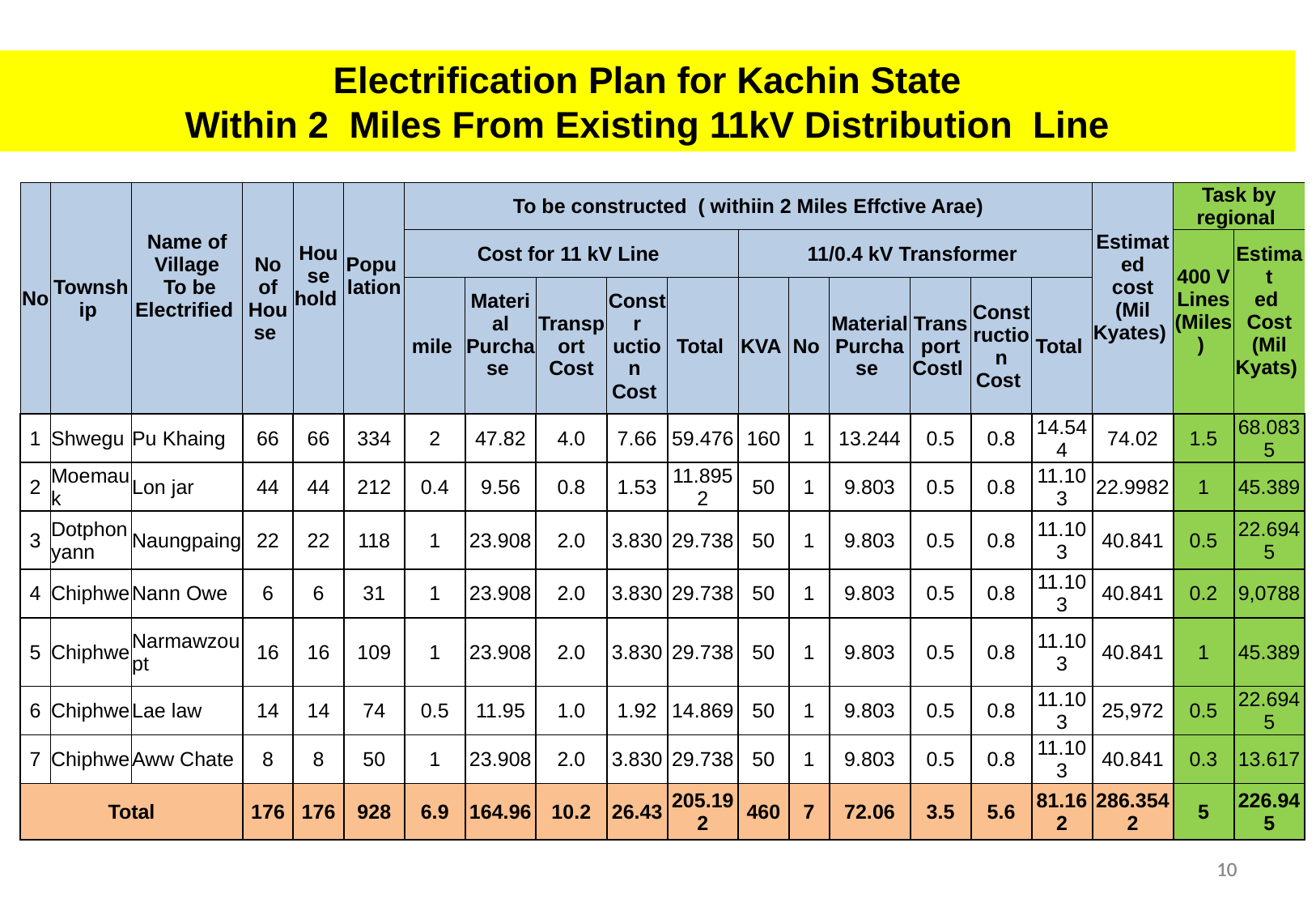

Electrification Plan for Kachin State
Within 2  Miles From Existing 11kV Distribution  Line
| No | Township | Name of Village To be Electrified | No of House | House hold | Popu lation | To be constructed ( withiin 2 Miles Effctive Arae) |  |  |  |  |  |  |  |  |  |  | Estimated cost (Mil Kyates) | Task by regional |  |
| --- | --- | --- | --- | --- | --- | --- | --- | --- | --- | --- | --- | --- | --- | --- | --- | --- | --- | --- | --- |
|  |  |  |  |  |  | Cost for 11 kV Line |  |  |  |  | 11/0.4 kV Transformer |  |  |  |  |  |  | 400 V Lines (Miles) | Estimat ed Cost (Mil Kyats) |
|  |  |  |  |  |  | mile | Material Purchase | Transp ort Cost | Constr uction Cost | Total | KVA | No | Material Purchase | Transport Costl | Construction Cost | Total |  |  |  |
| 1 | Shwegu | Pu Khaing | 66 | 66 | 334 | 2 | 47.82 | 4.0 | 7.66 | 59.476 | 160 | 1 | 13.244 | 0.5 | 0.8 | 14.544 | 74.02 | 1.5 | 68.0835 |
| 2 | Moemauk | Lon jar | 44 | 44 | 212 | 0.4 | 9.56 | 0.8 | 1.53 | 11.8952 | 50 | 1 | 9.803 | 0.5 | 0.8 | 11.103 | 22.9982 | 1 | 45.389 |
| 3 | Dotphon yann | Naungpaing | 22 | 22 | 118 | 1 | 23.908 | 2.0 | 3.830 | 29.738 | 50 | 1 | 9.803 | 0.5 | 0.8 | 11.103 | 40.841 | 0.5 | 22.6945 |
| 4 | Chiphwe | Nann Owe | 6 | 6 | 31 | 1 | 23.908 | 2.0 | 3.830 | 29.738 | 50 | 1 | 9.803 | 0.5 | 0.8 | 11.103 | 40.841 | 0.2 | 9,0788 |
| 5 | Chiphwe | Narmawzoupt | 16 | 16 | 109 | 1 | 23.908 | 2.0 | 3.830 | 29.738 | 50 | 1 | 9.803 | 0.5 | 0.8 | 11.103 | 40.841 | 1 | 45.389 |
| 6 | Chiphwe | Lae law | 14 | 14 | 74 | 0.5 | 11.95 | 1.0 | 1.92 | 14.869 | 50 | 1 | 9.803 | 0.5 | 0.8 | 11.103 | 25,972 | 0.5 | 22.6945 |
| 7 | Chiphwe | Aww Chate | 8 | 8 | 50 | 1 | 23.908 | 2.0 | 3.830 | 29.738 | 50 | 1 | 9.803 | 0.5 | 0.8 | 11.103 | 40.841 | 0.3 | 13.617 |
| Total |  |  | 176 | 176 | 928 | 6.9 | 164.96 | 10.2 | 26.43 | 205.192 | 460 | 7 | 72.06 | 3.5 | 5.6 | 81.162 | 286.3542 | 5 | 226.945 |
10
10